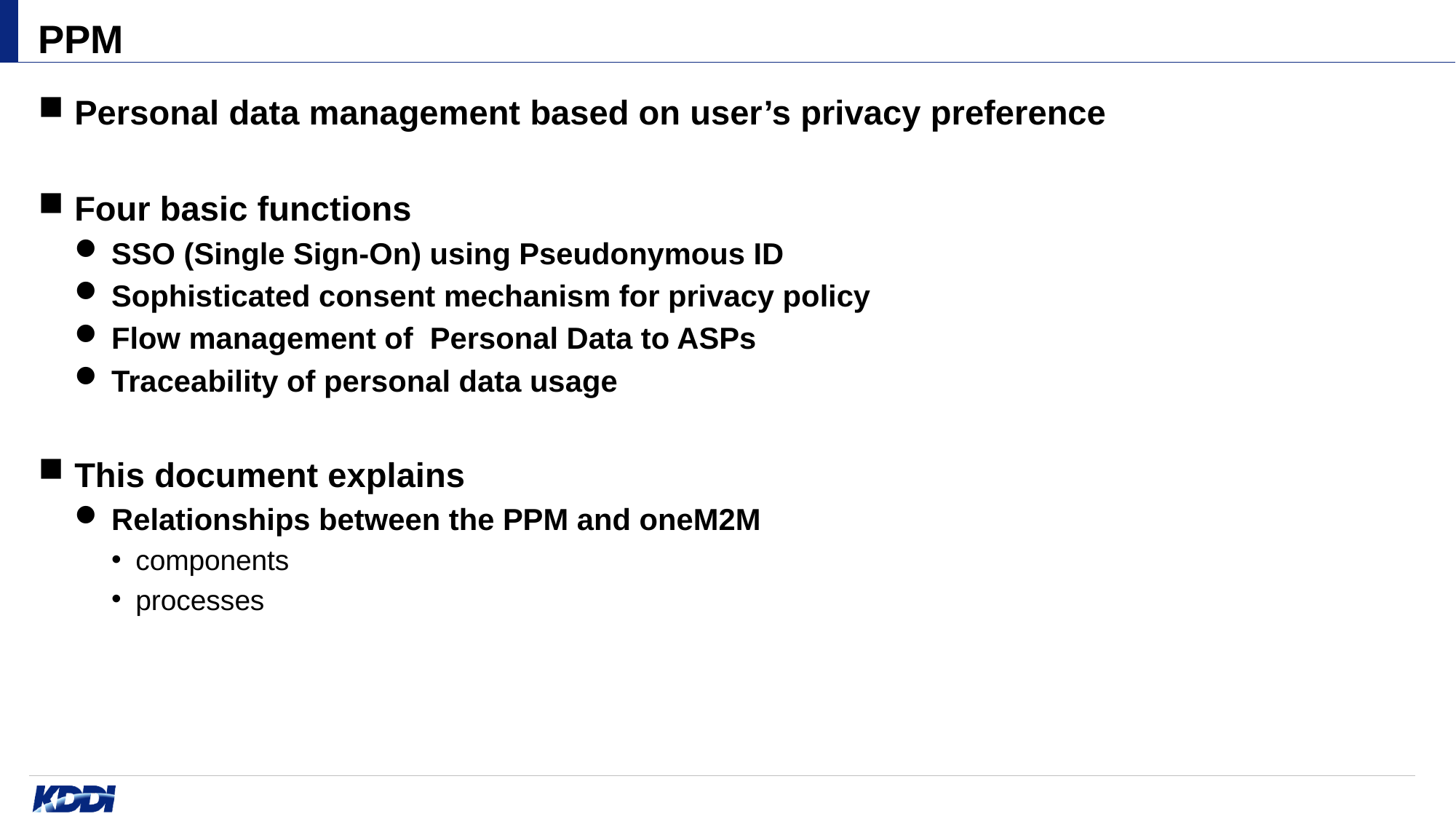

# PPM
Personal data management based on user’s privacy preference

Four basic functions
SSO (Single Sign-On) using Pseudonymous ID
Sophisticated consent mechanism for privacy policy
Flow management of  Personal Data to ASPs
Traceability of personal data usage

This document explains
Relationships between the PPM and oneM2M
components
processes